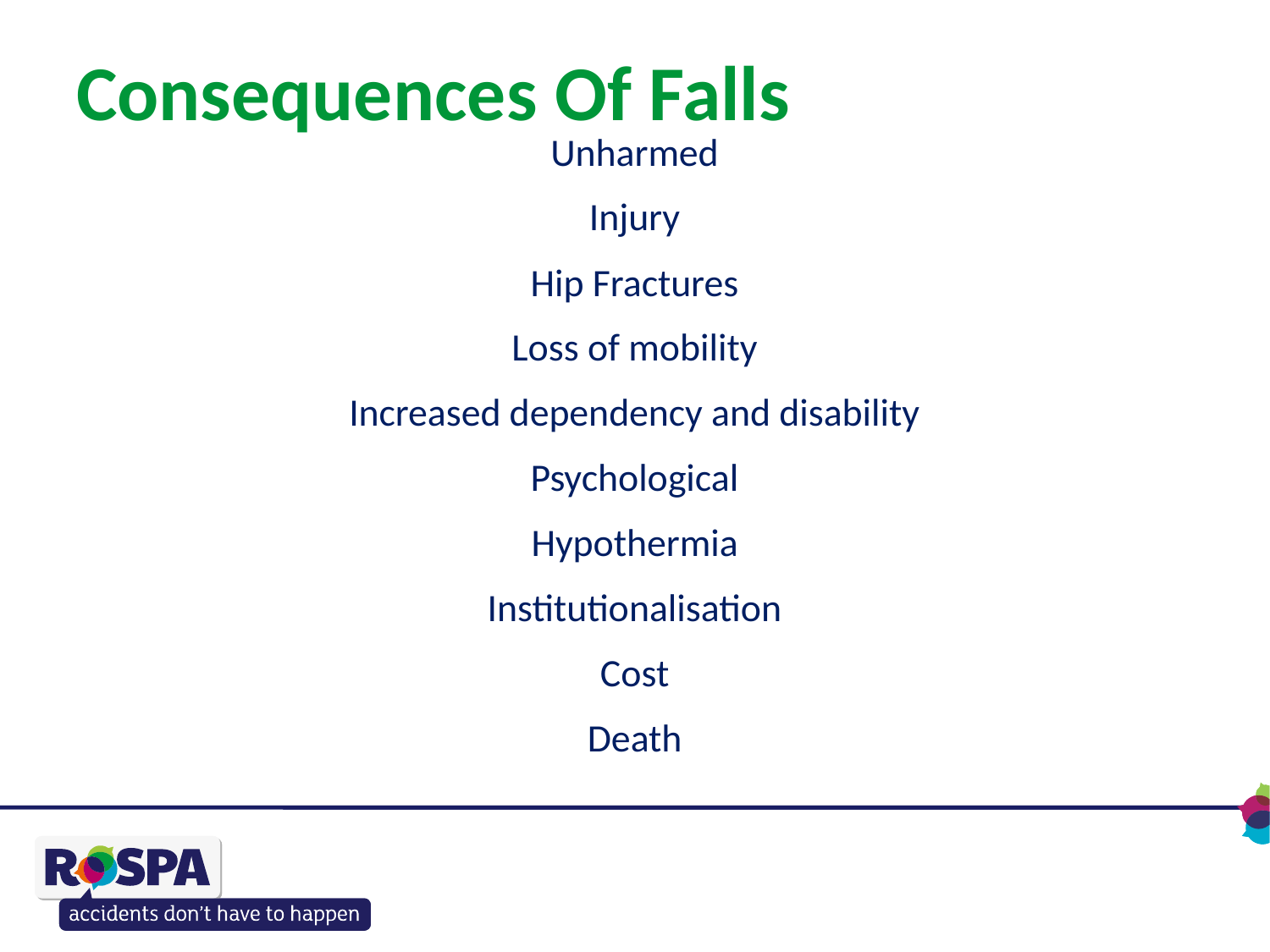

# Consequences Of Falls
Unharmed
Injury
Hip Fractures
Loss of mobility
Increased dependency and disability
Psychological
Hypothermia
Institutionalisation
Cost
Death